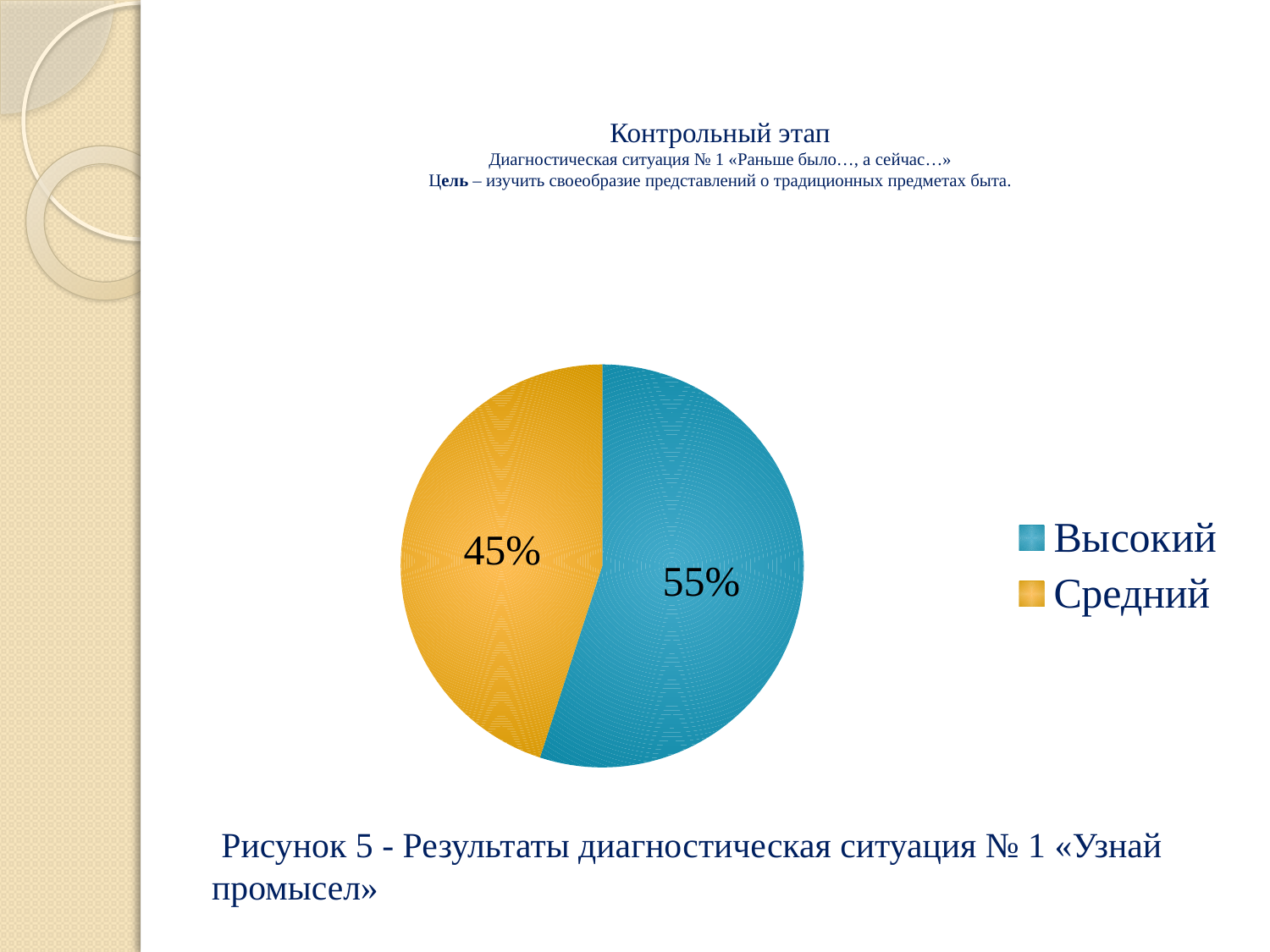

# Контрольный этап Диагностическая ситуация № 1 «Раньше было…, а сейчас…» Цель – изучить своеобразие представлений о традиционных предметах быта.

### Chart

| Category | Диагностическая ситуация № 1 "Раньше было…, а сейчас…" | Столбец2 | Столбец3 |
|---|---|---|---|
| Высокий | 0.55 | None | None |
| Средний | 0.45 | None | None |
| Низкий | None | None | None |
 Рисунок 5 - Результаты диагностическая ситуация № 1 «Узнай промысел»